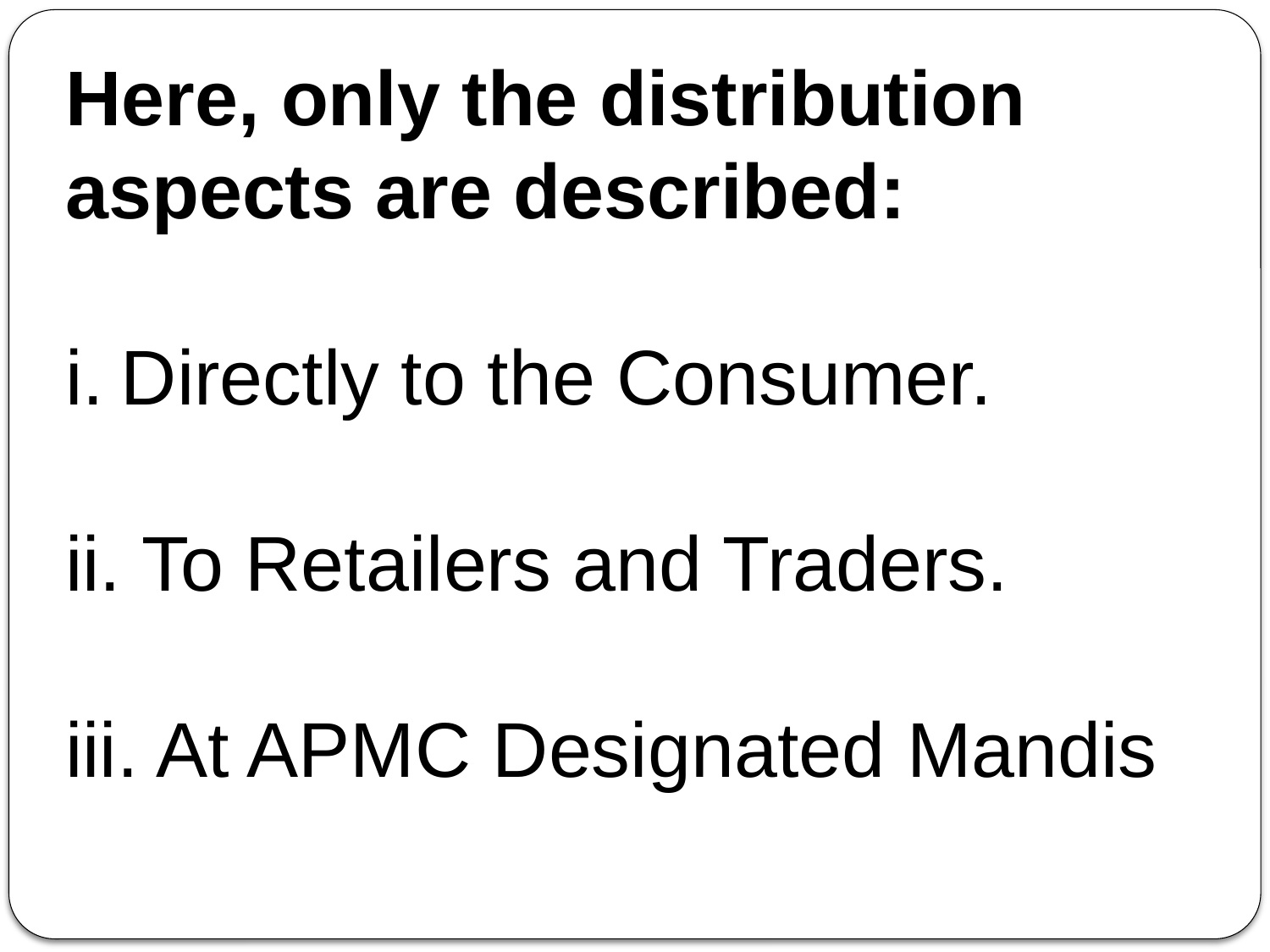

Here, only the distribution aspects are described:

Directly to the Consumer.

ii. To Retailers and Traders.

iii. At APMC Designated Mandis